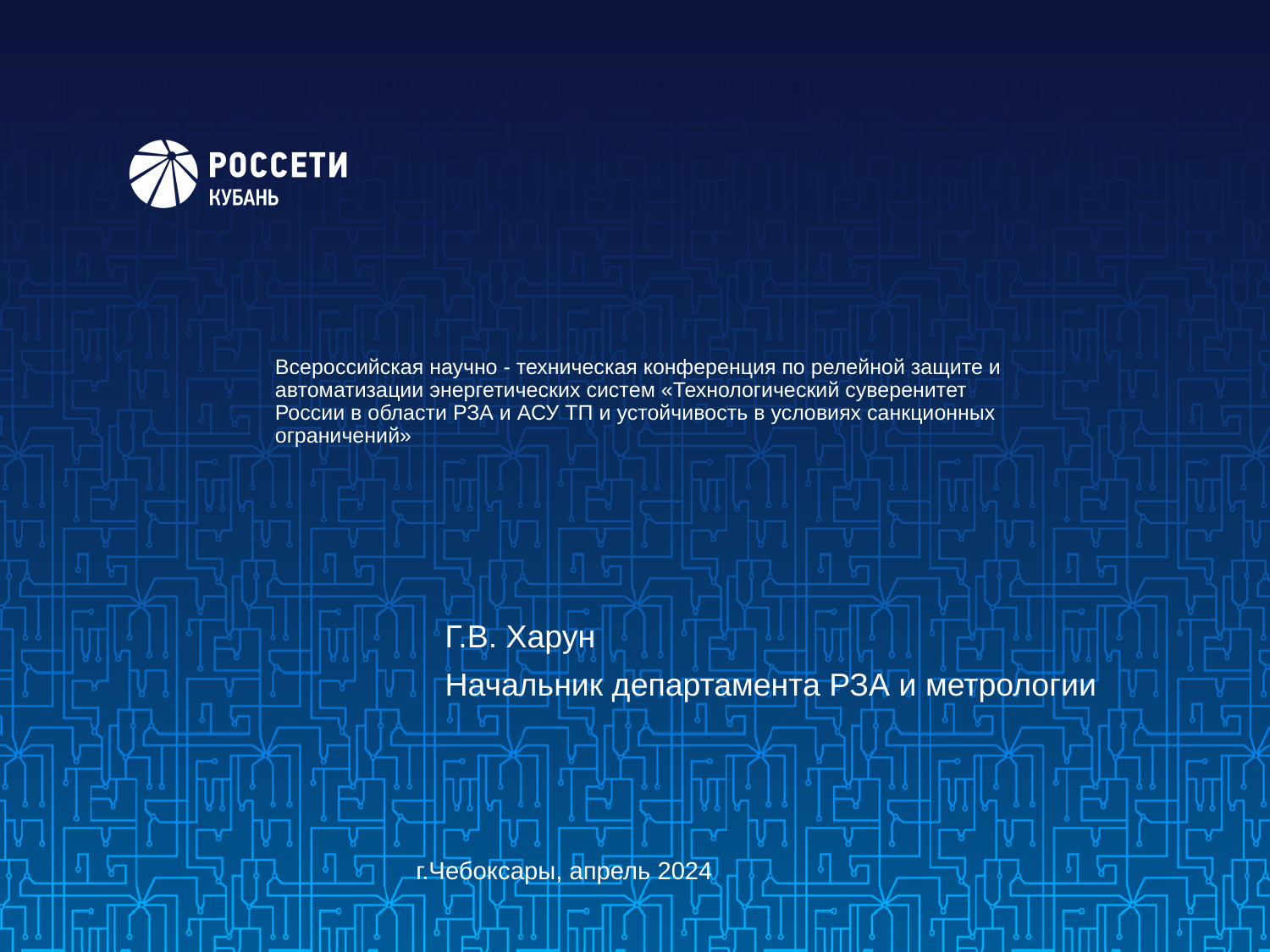

# Всероссийская научно - техническая конференция по релейной защите и автоматизации энергетических систем «Технологический суверенитет России в области РЗА и АСУ ТП и устойчивость в условиях санкционных ограничений»
Г.В. Харун
Начальник департамента РЗА и метрологии
г.Чебоксары, апрель 2024